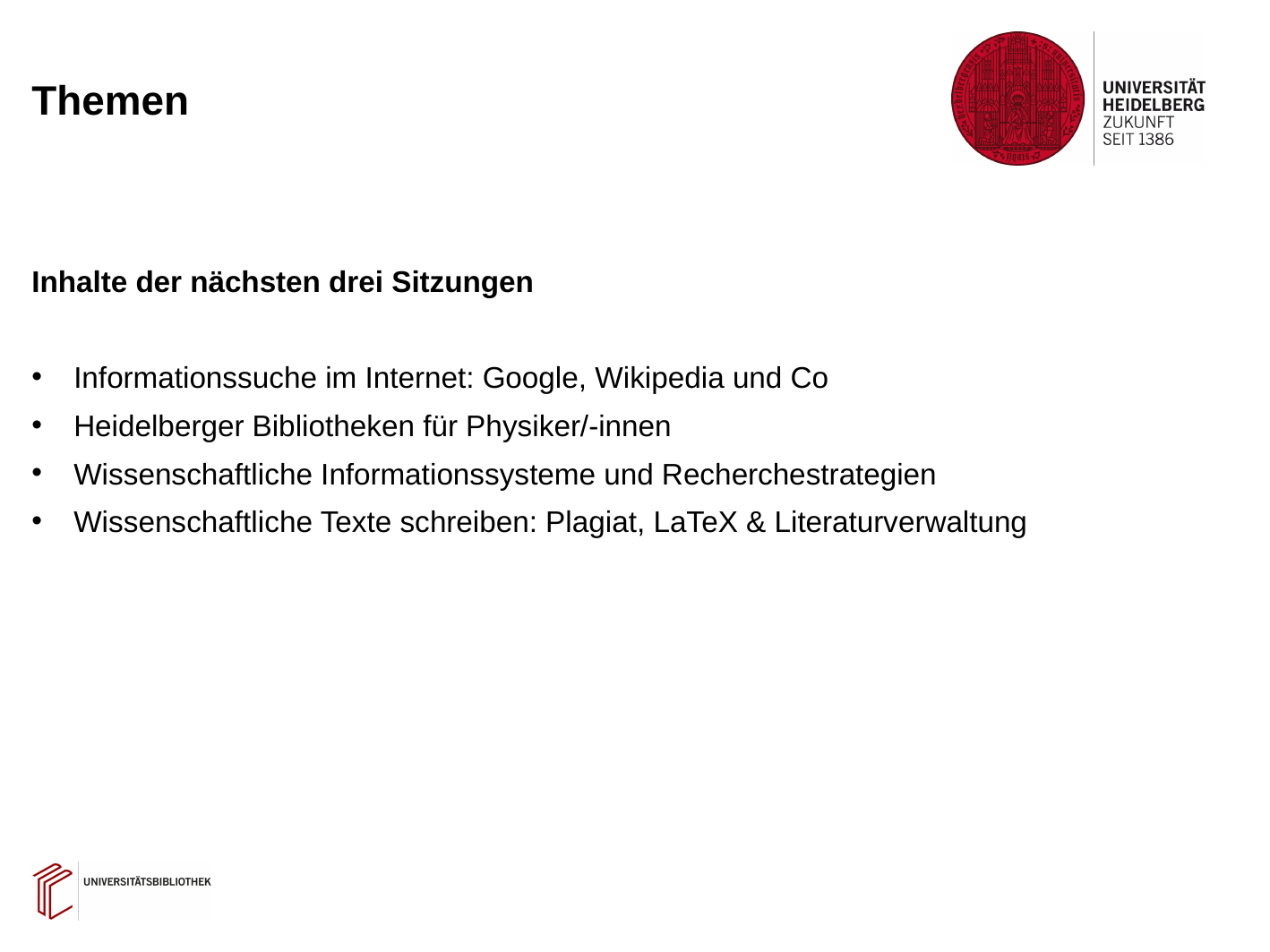

# Themen

Inhalte der nächsten drei Sitzungen

Informationssuche im Internet: Google, Wikipedia und Co
Heidelberger Bibliotheken für Physiker/-innen
Wissenschaftliche Informationssysteme und Recherchestrategien
Wissenschaftliche Texte schreiben: Plagiat, LaTeX & Literaturverwaltung

6